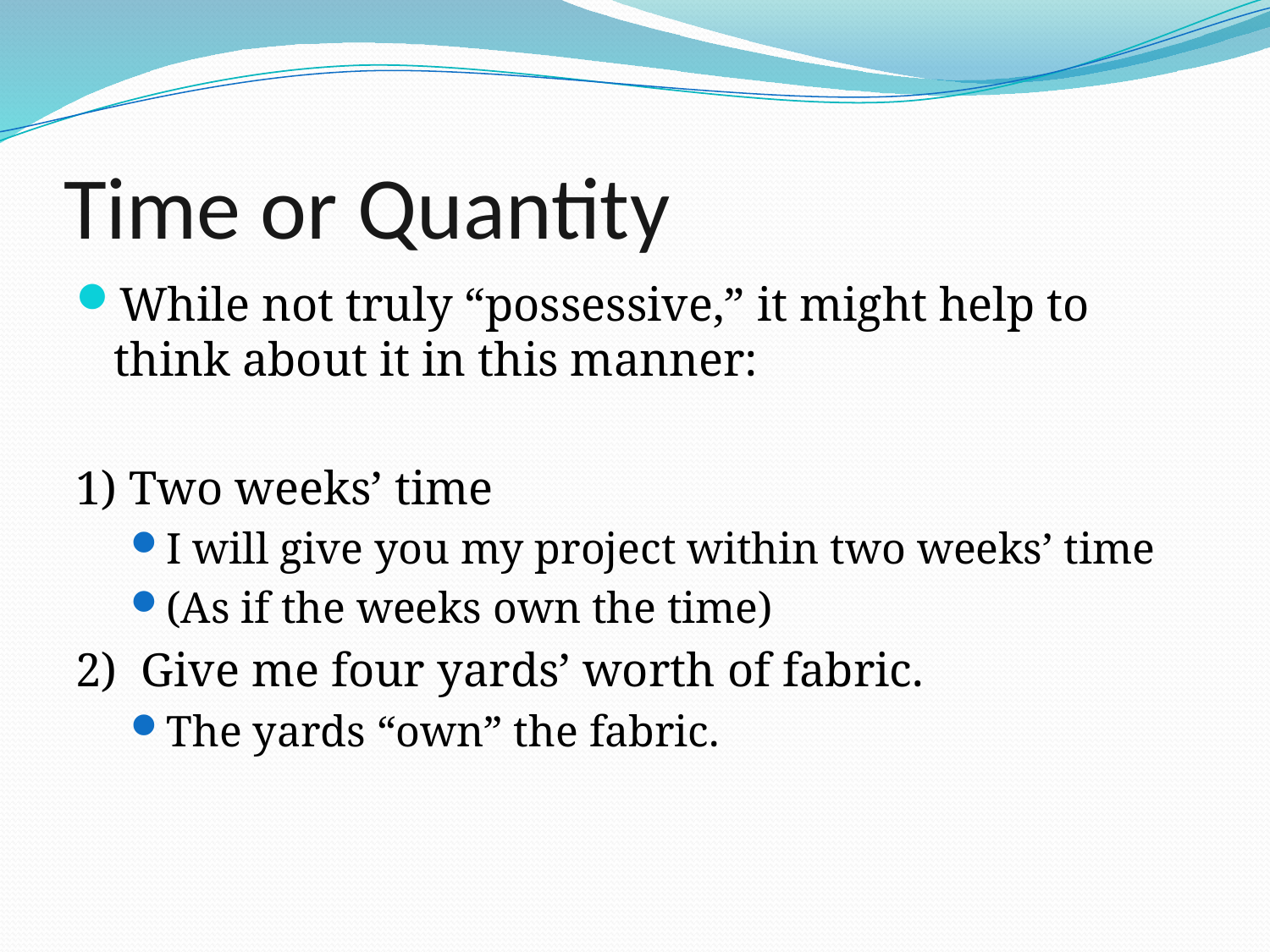

# Time or Quantity
While not truly “possessive,” it might help to think about it in this manner:

1) Two weeks’ time
I will give you my project within two weeks’ time
(As if the weeks own the time)
2)  Give me four yards’ worth of fabric.
The yards “own” the fabric.